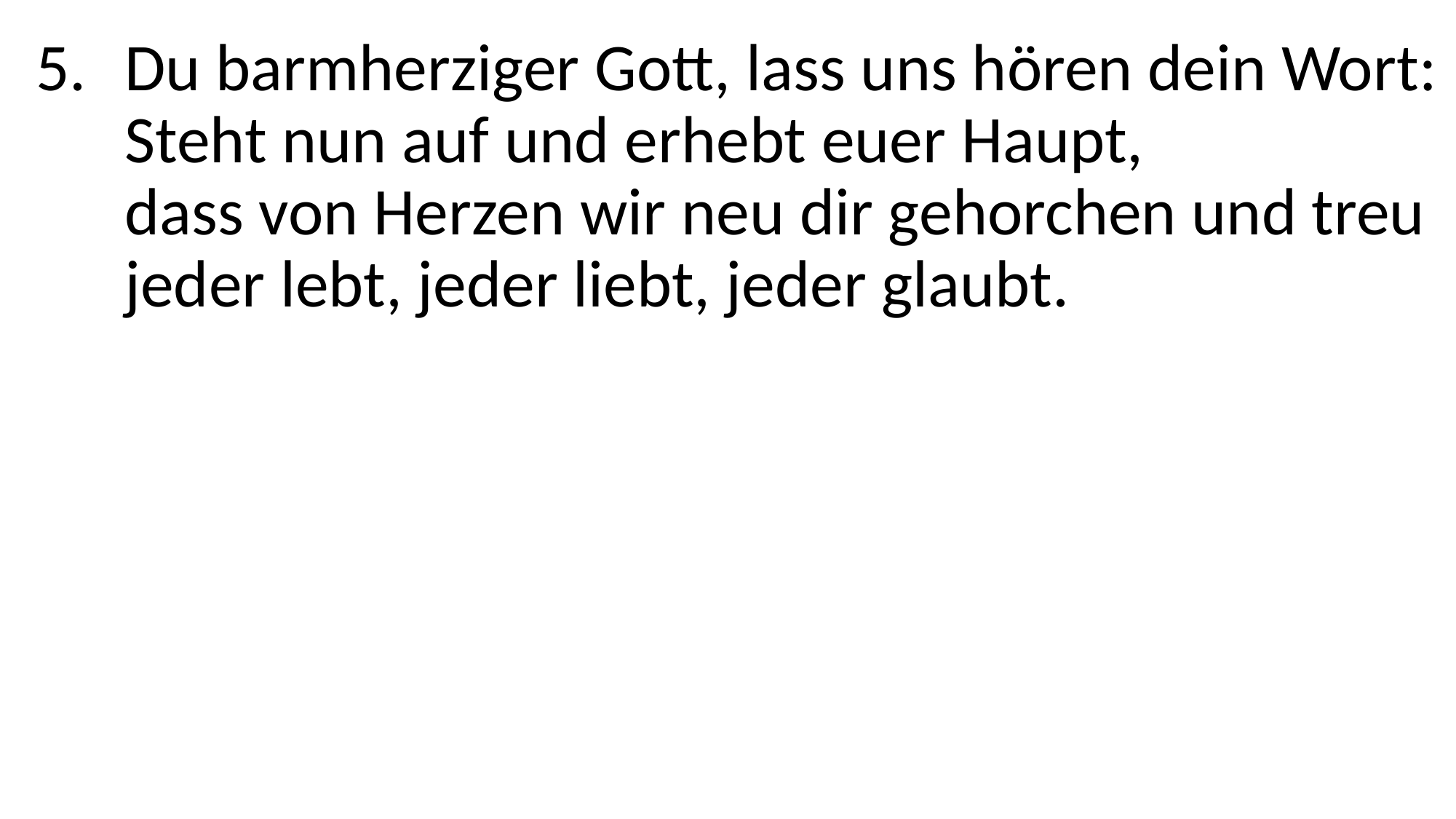

Du barmherziger Gott, lass uns hören dein Wort: Steht nun auf und erhebt euer Haupt,
dass von Herzen wir neu dir gehorchen und treu jeder lebt, jeder liebt, jeder glaubt.